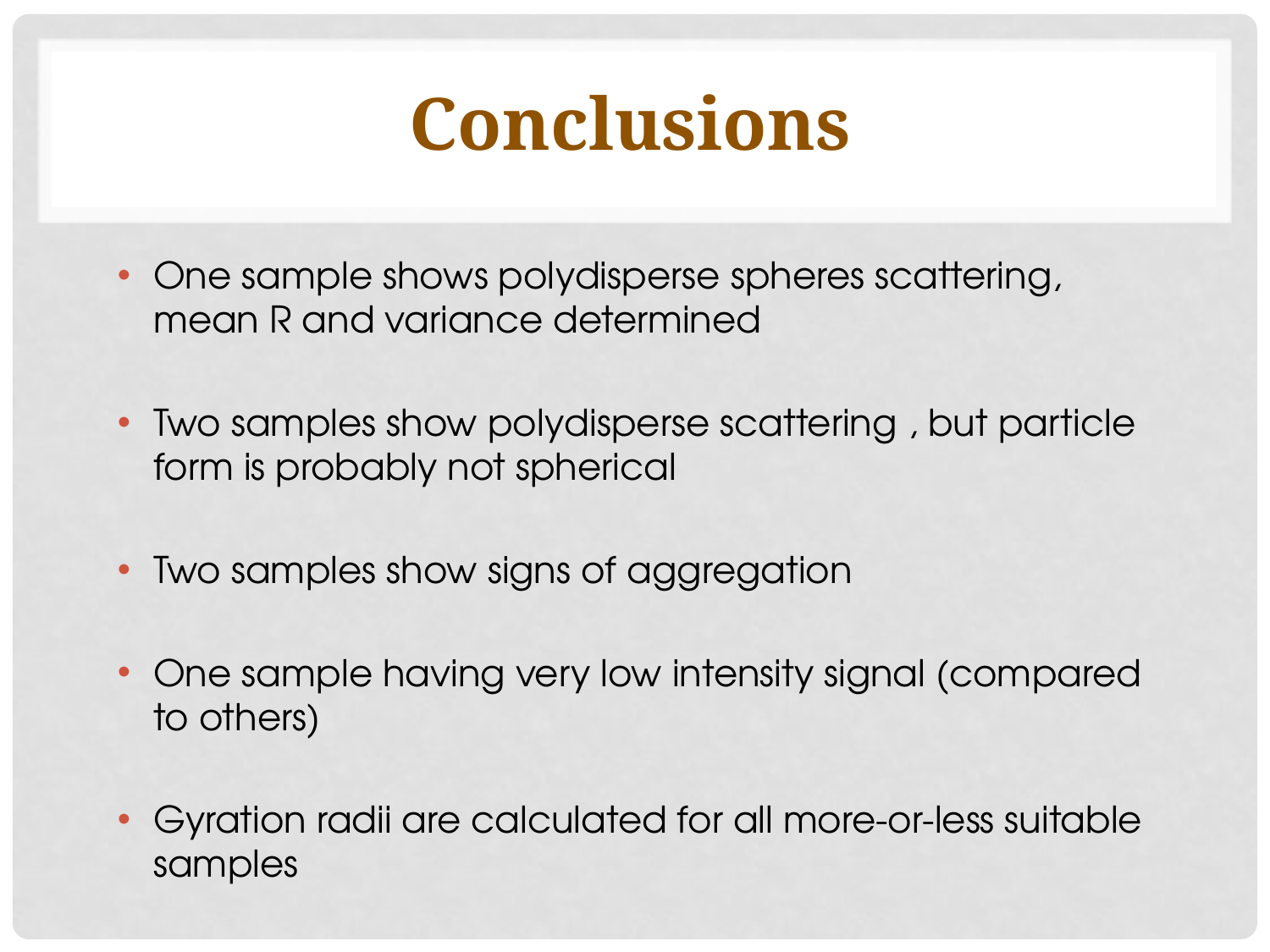

Conclusions
One sample shows polydisperse spheres scattering, mean R and variance determined

Two samples show polydisperse scattering , but particle form is probably not spherical

Two samples show signs of aggregation

One sample having very low intensity signal (compared to others)

Gyration radii are calculated for all more-or-less suitable samples